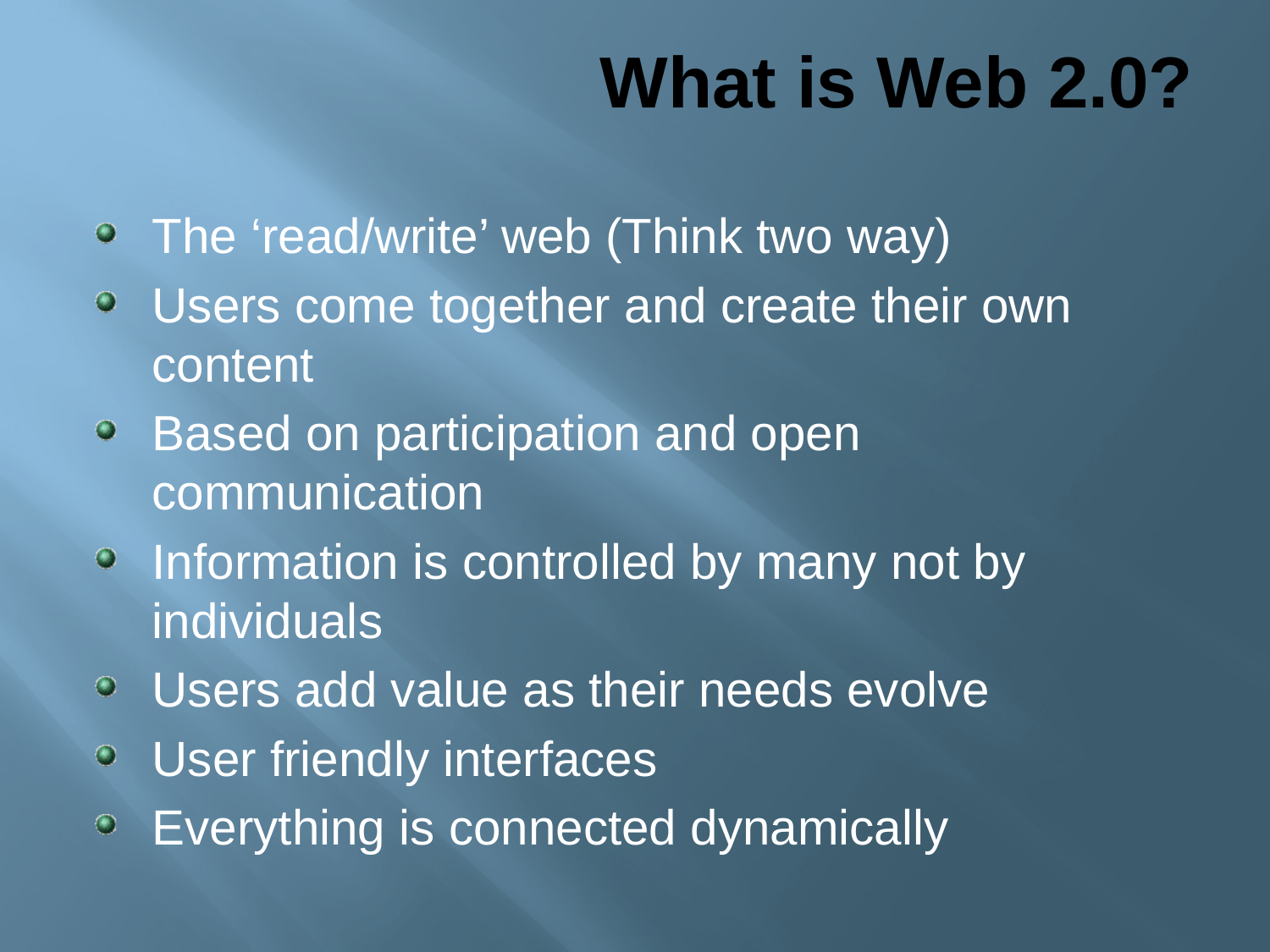

# What is Web 2.0?
The ‘read/write’ web (Think two way)
Users come together and create their own content
Based on participation and open communication
Information is controlled by many not by individuals
Users add value as their needs evolve
User friendly interfaces
Everything is connected dynamically